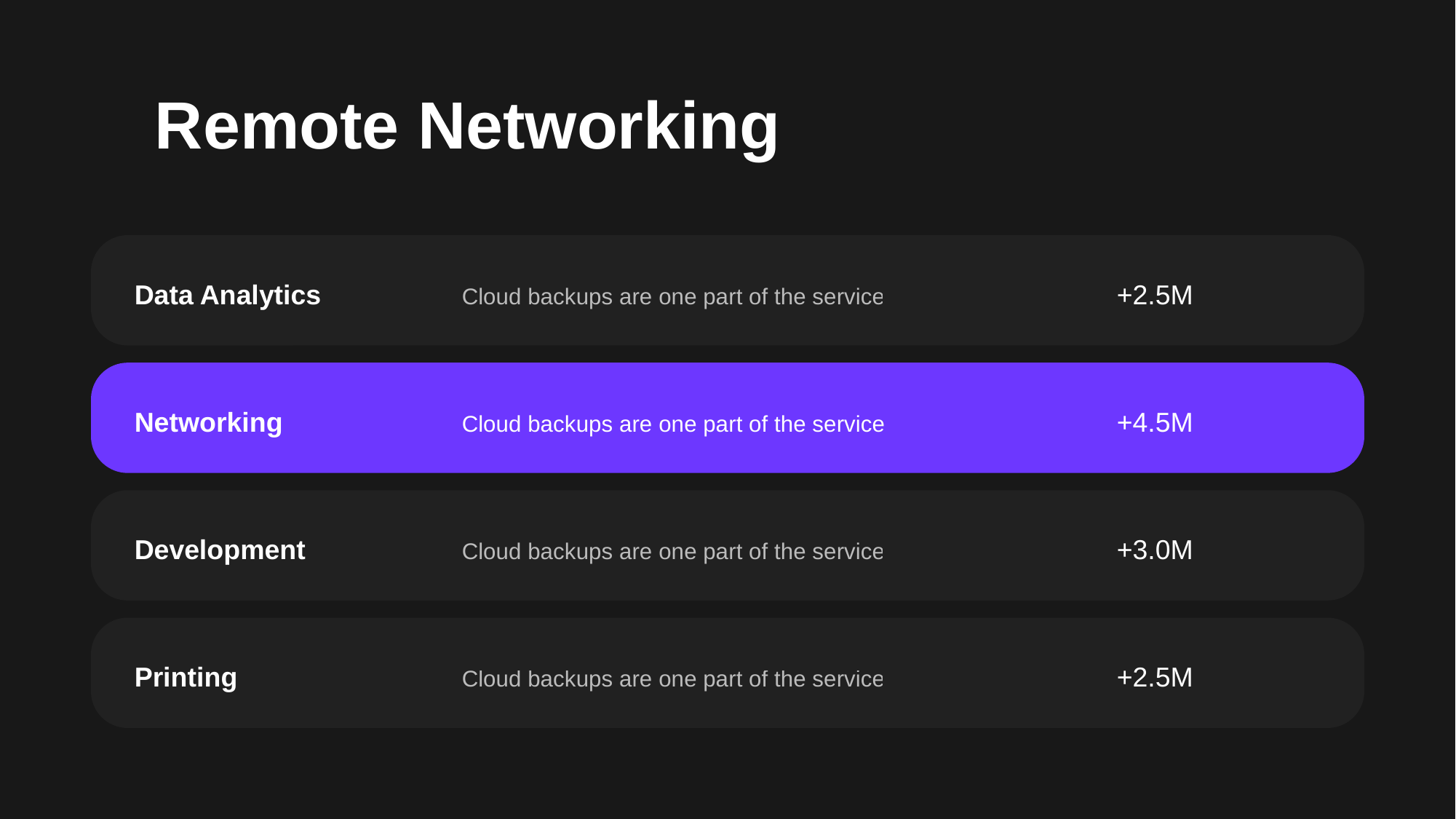

# Remote Networking
Data Analytics 		Cloud backups are one part of the service			+2.5M
Networking 		Cloud backups are one part of the service			+4.5M
Development 		Cloud backups are one part of the service			+3.0M
Printing 		Cloud backups are one part of the service			+2.5M